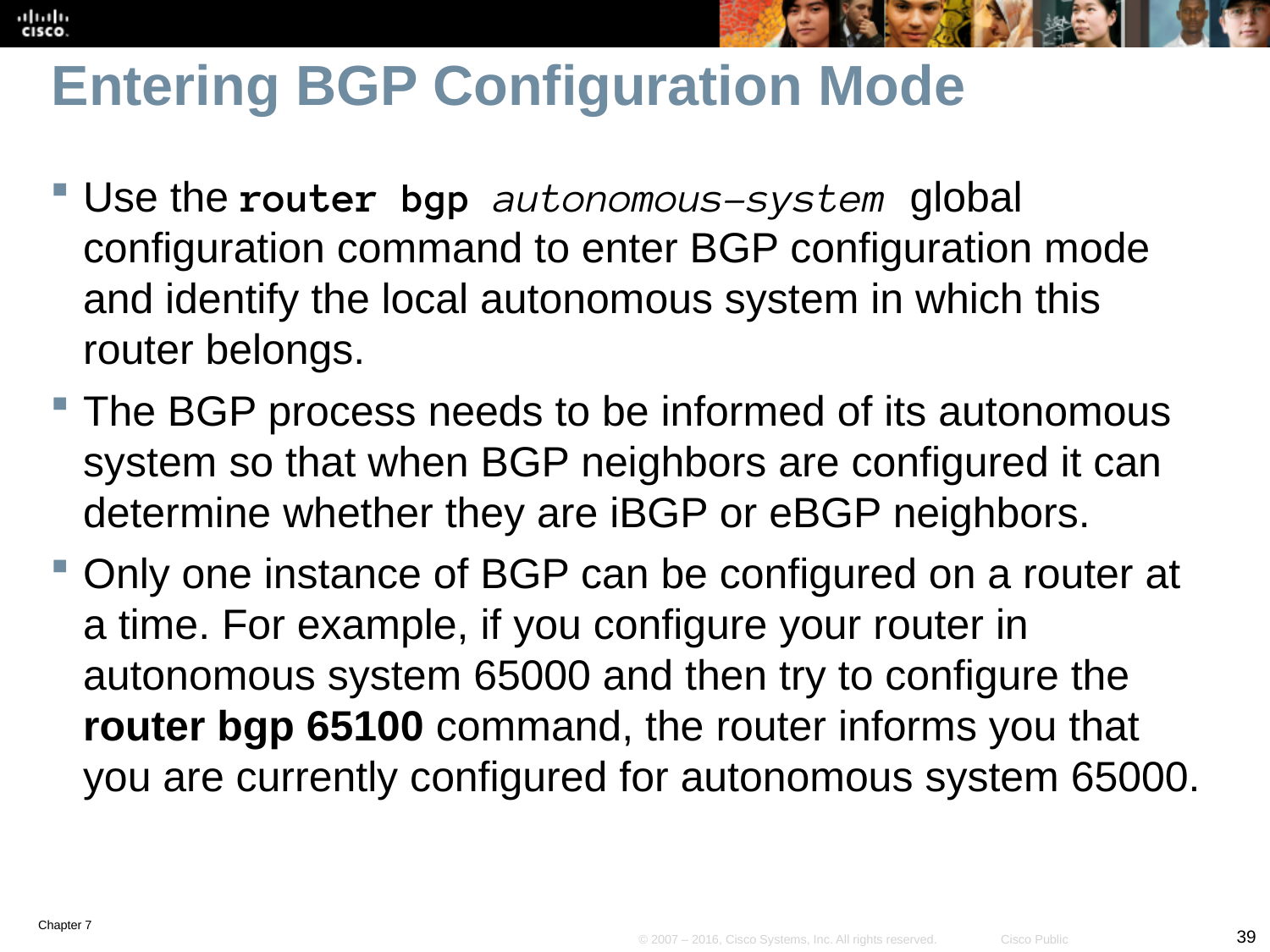

# Entering BGP Configuration Mode
Use the router bgp autonomous-system global configuration command to enter BGP configuration mode and identify the local autonomous system in which this router belongs.
The BGP process needs to be informed of its autonomous system so that when BGP neighbors are configured it can determine whether they are iBGP or eBGP neighbors.
Only one instance of BGP can be configured on a router at a time. For example, if you configure your router in autonomous system 65000 and then try to configure the router bgp 65100 command, the router informs you that you are currently configured for autonomous system 65000.